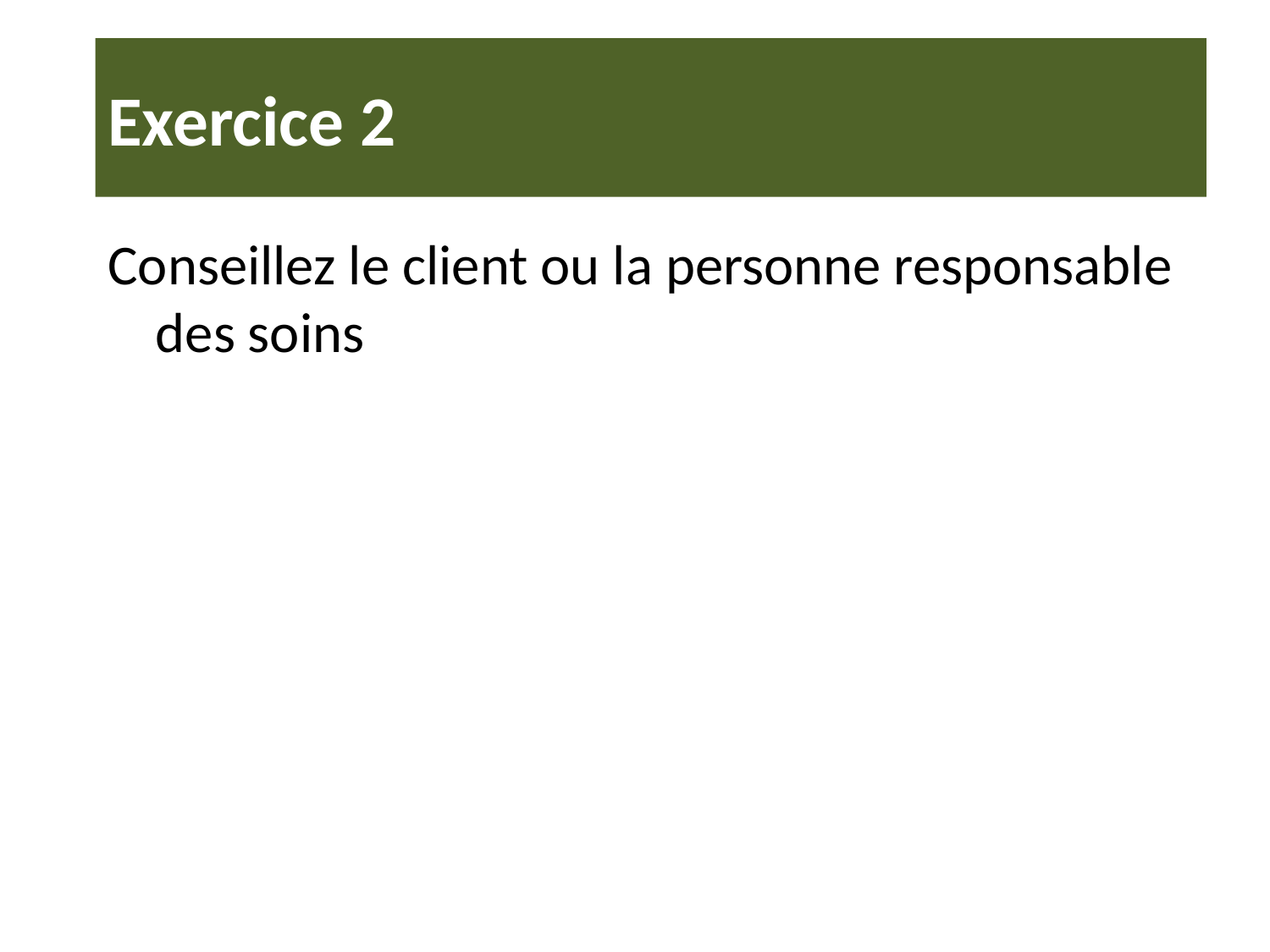

# Exercice 2
Conseillez le client ou la personne responsable des soins